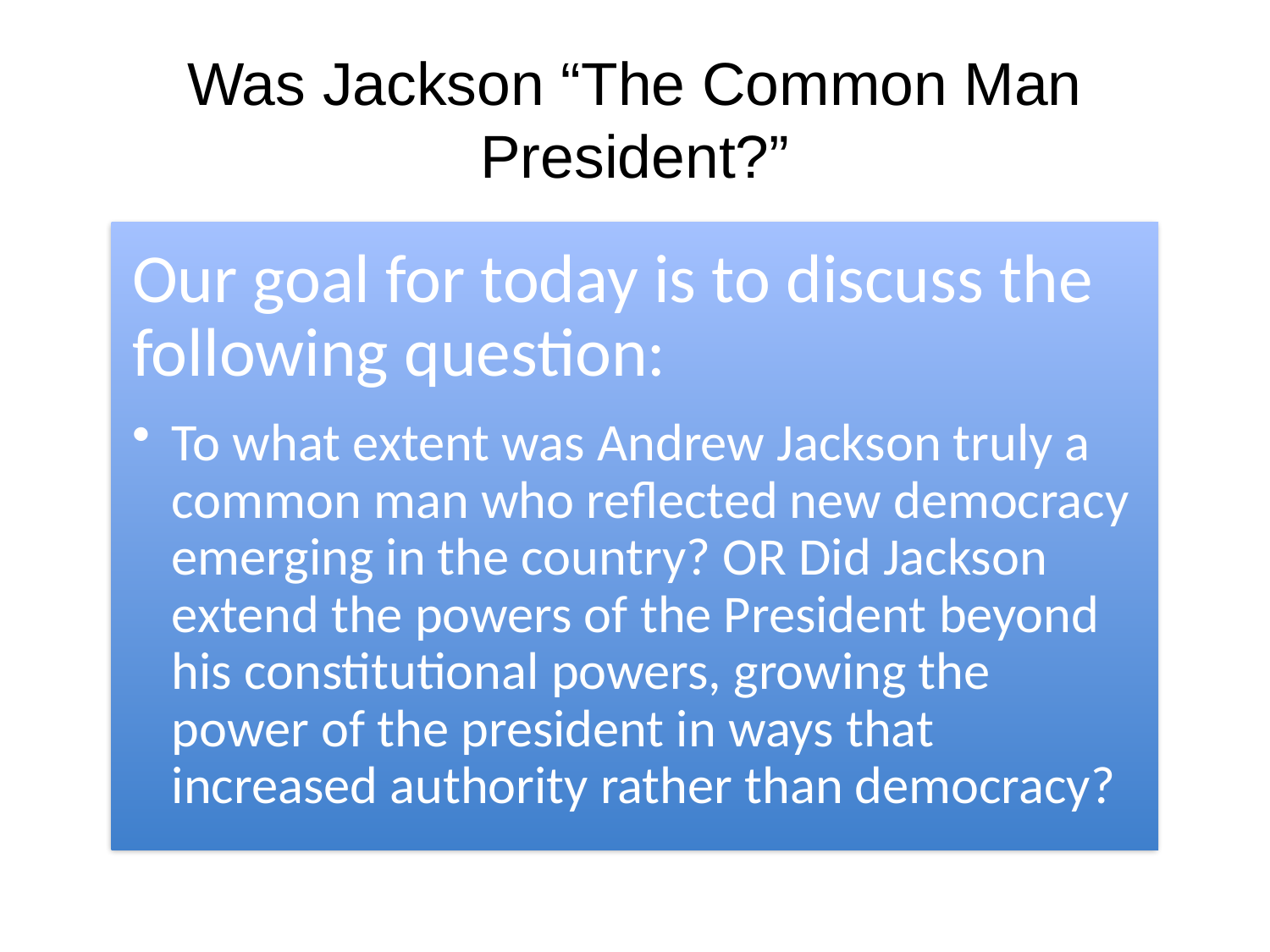

# Was Jackson “The Common Man President?”
Our goal for today is to discuss the following question:
To what extent was Andrew Jackson truly a common man who reflected new democracy emerging in the country? OR Did Jackson extend the powers of the President beyond his constitutional powers, growing the power of the president in ways that increased authority rather than democracy?